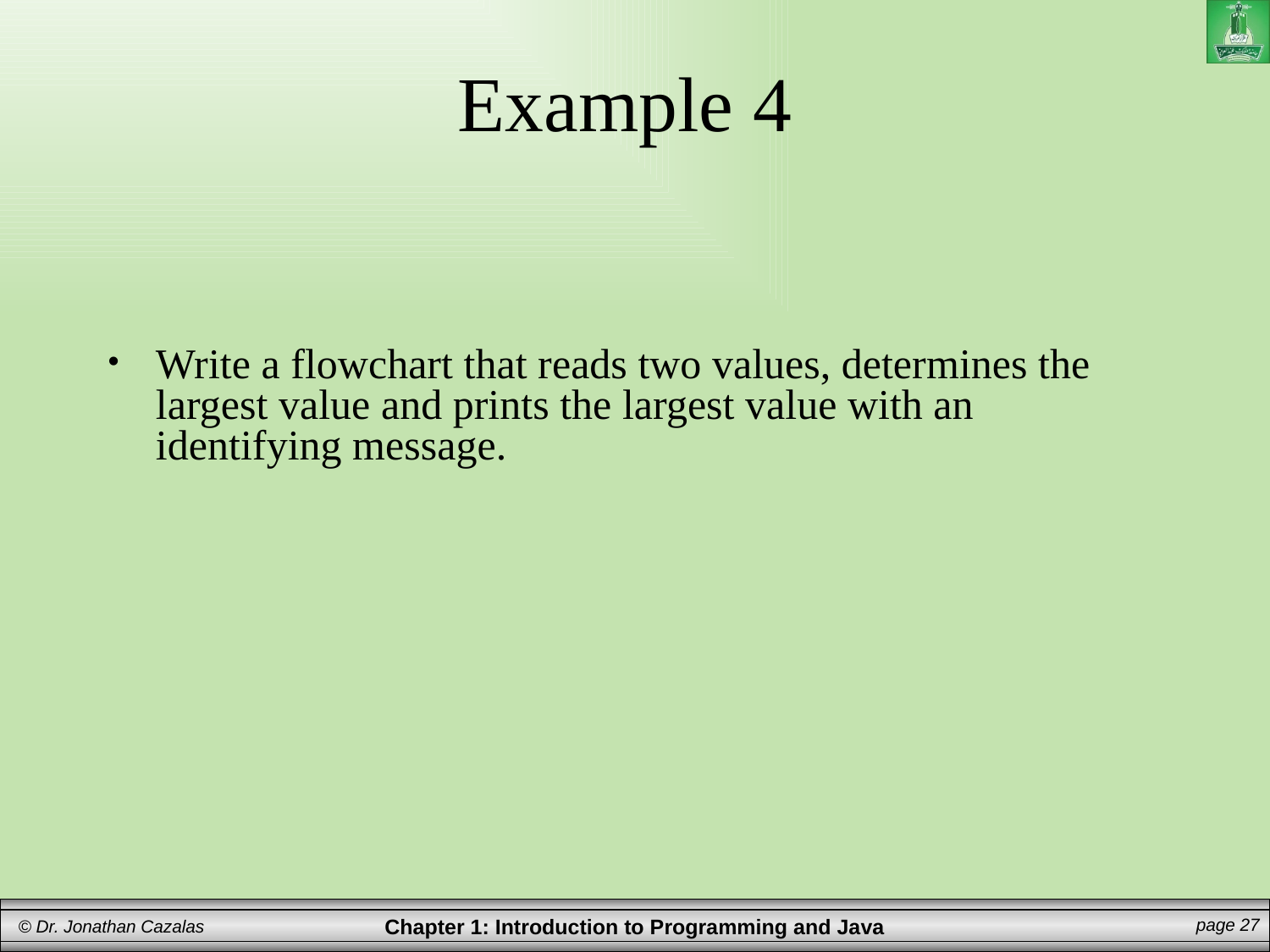

# Example 4
Write a flowchart that reads two values, determines the largest value and prints the largest value with an identifying message.